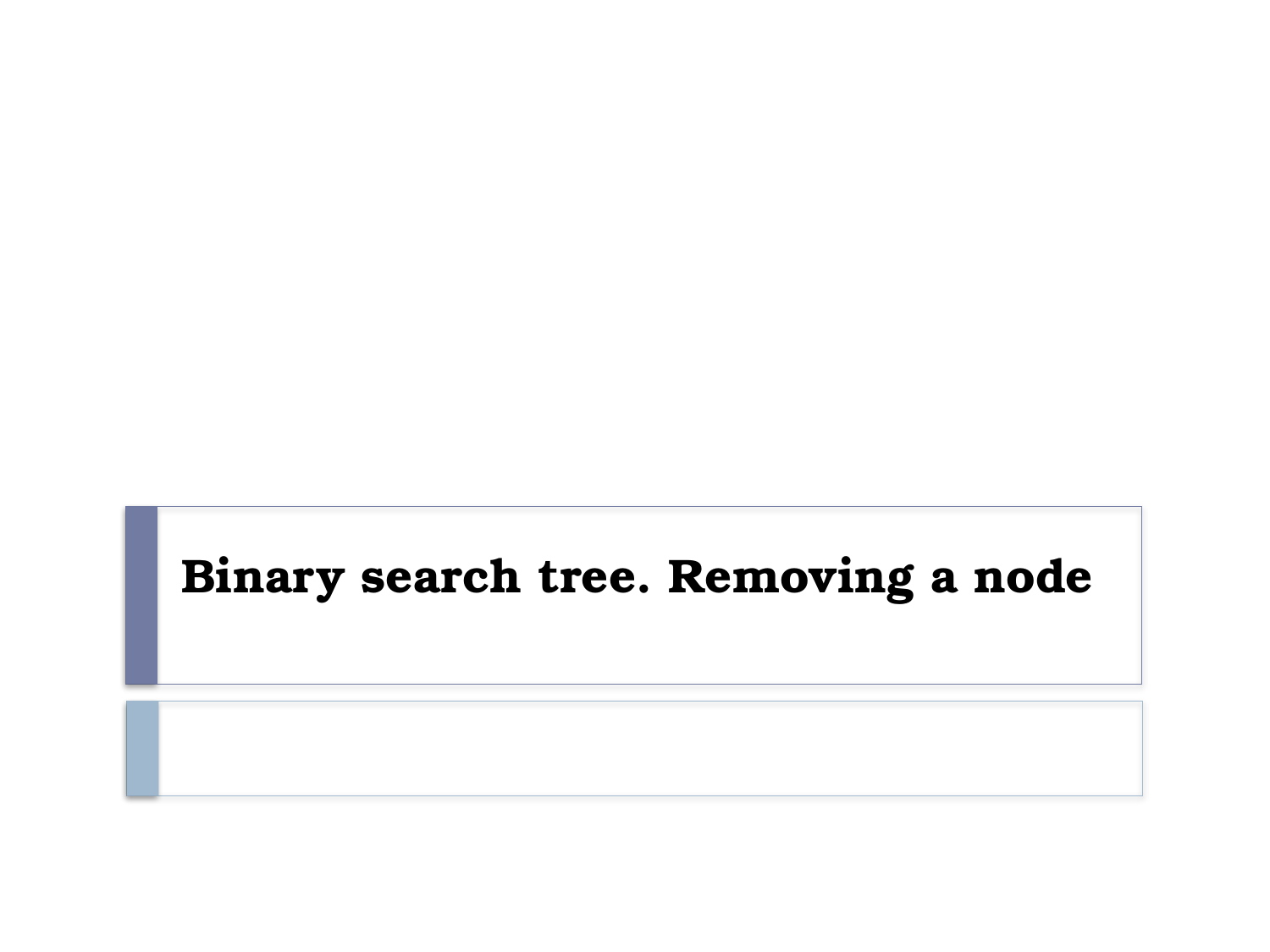

# Binary search tree. Removing a node